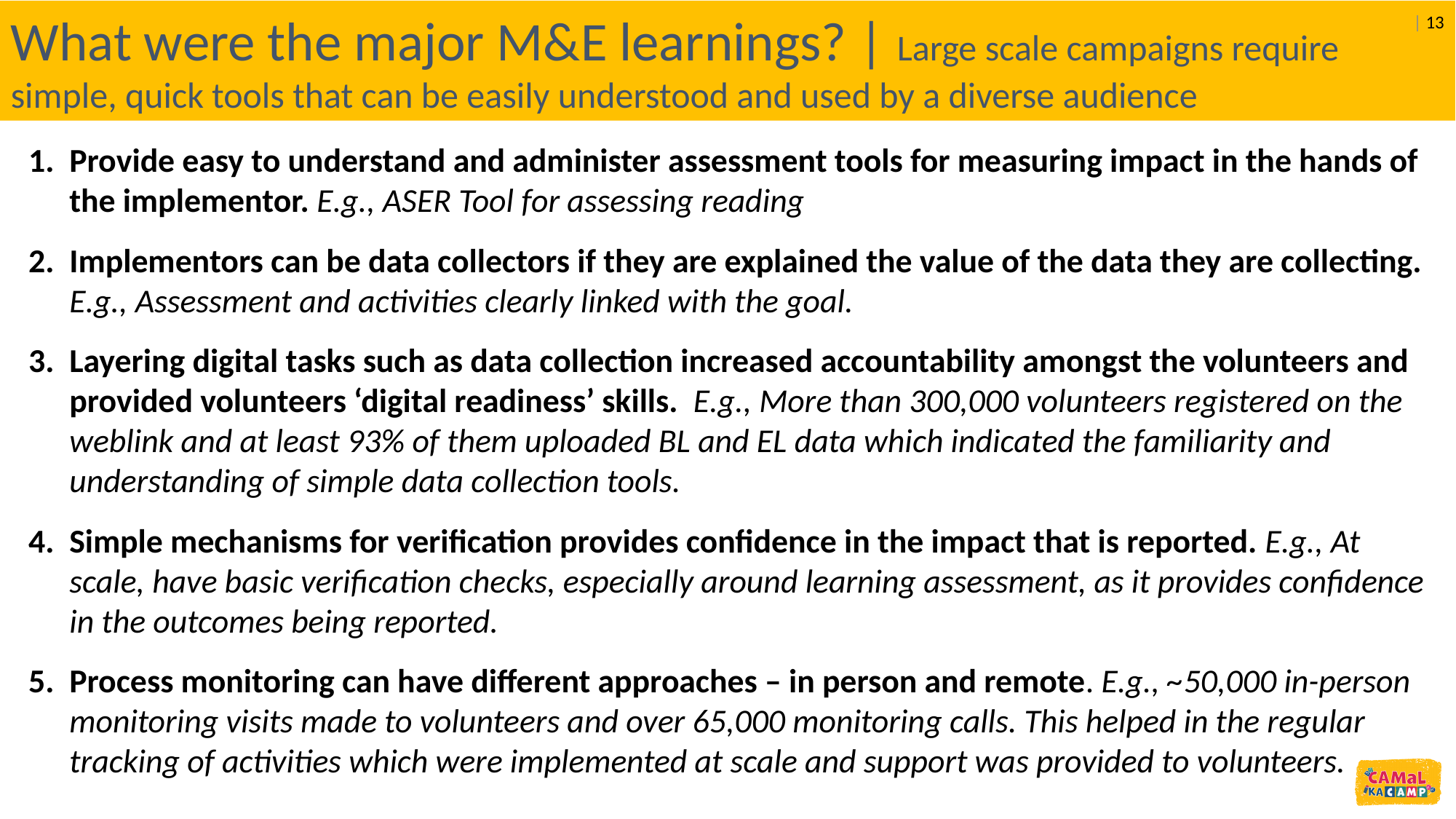

| 13
What were the major M&E learnings? | Large scale campaigns require simple, quick tools that can be easily understood and used by a diverse audience
Provide easy to understand and administer assessment tools for measuring impact in the hands of the implementor. E.g., ASER Tool for assessing reading

Implementors can be data collectors if they are explained the value of the data they are collecting. E.g., Assessment and activities clearly linked with the goal.

Layering digital tasks such as data collection increased accountability amongst the volunteers and provided volunteers ‘digital readiness’ skills.  E.g., More than 300,000 volunteers registered on the weblink and at least 93% of them uploaded BL and EL data which indicated the familiarity and understanding of simple data collection tools.

Simple mechanisms for verification provides confidence in the impact that is reported. E.g., At scale, have basic verification checks, especially around learning assessment, as it provides confidence in the outcomes being reported.

Process monitoring can have different approaches – in person and remote. E.g., ~50,000 in-person monitoring visits made to volunteers and over 65,000 monitoring calls. This helped in the regular tracking of activities which were implemented at scale and support was provided to volunteers.